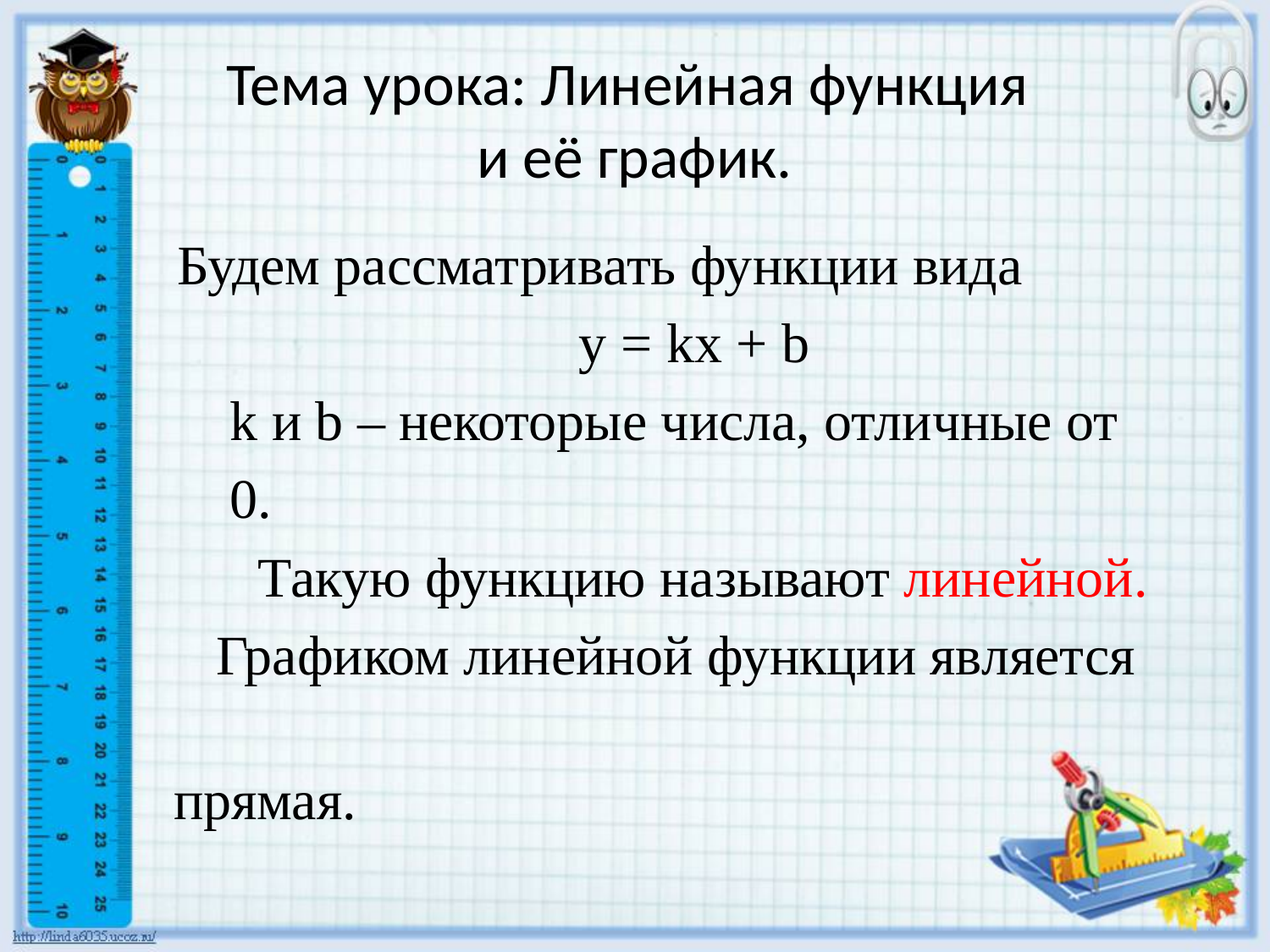

# Тема урока: Линейная функция и её график.
         Будем рассматривать функции вида
                                    у = kx + b
           k и b – некоторые числа, отличные от
           0.
             Такую функцию называют линейной.
          Графиком линейной функции является
       прямая.